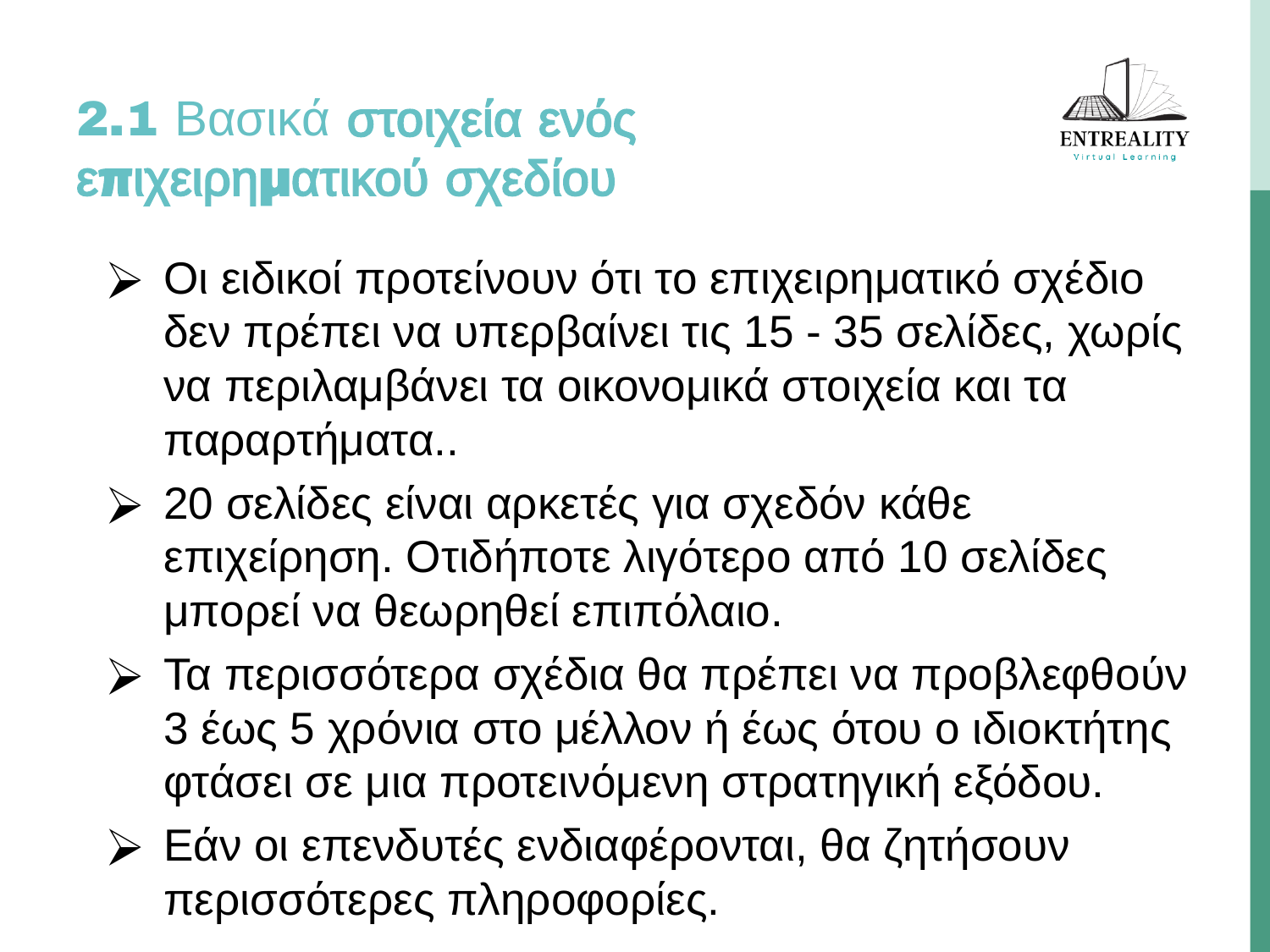

# 2.1 Βασικά στοιχεία ενός επιχειρηματικού σχεδίου
Οι ειδικοί προτείνουν ότι το επιχειρηματικό σχέδιο δεν πρέπει να υπερβαίνει τις 15 - 35 σελίδες, χωρίς να περιλαμβάνει τα οικονομικά στοιχεία και τα παραρτήματα..
20 σελίδες είναι αρκετές για σχεδόν κάθε επιχείρηση. Οτιδήποτε λιγότερο από 10 σελίδες μπορεί να θεωρηθεί επιπόλαιο.
Τα περισσότερα σχέδια θα πρέπει να προβλεφθούν 3 έως 5 χρόνια στο μέλλον ή έως ότου ο ιδιοκτήτης φτάσει σε μια προτεινόμενη στρατηγική εξόδου.
Εάν οι επενδυτές ενδιαφέρονται, θα ζητήσουν περισσότερες πληροφορίες.